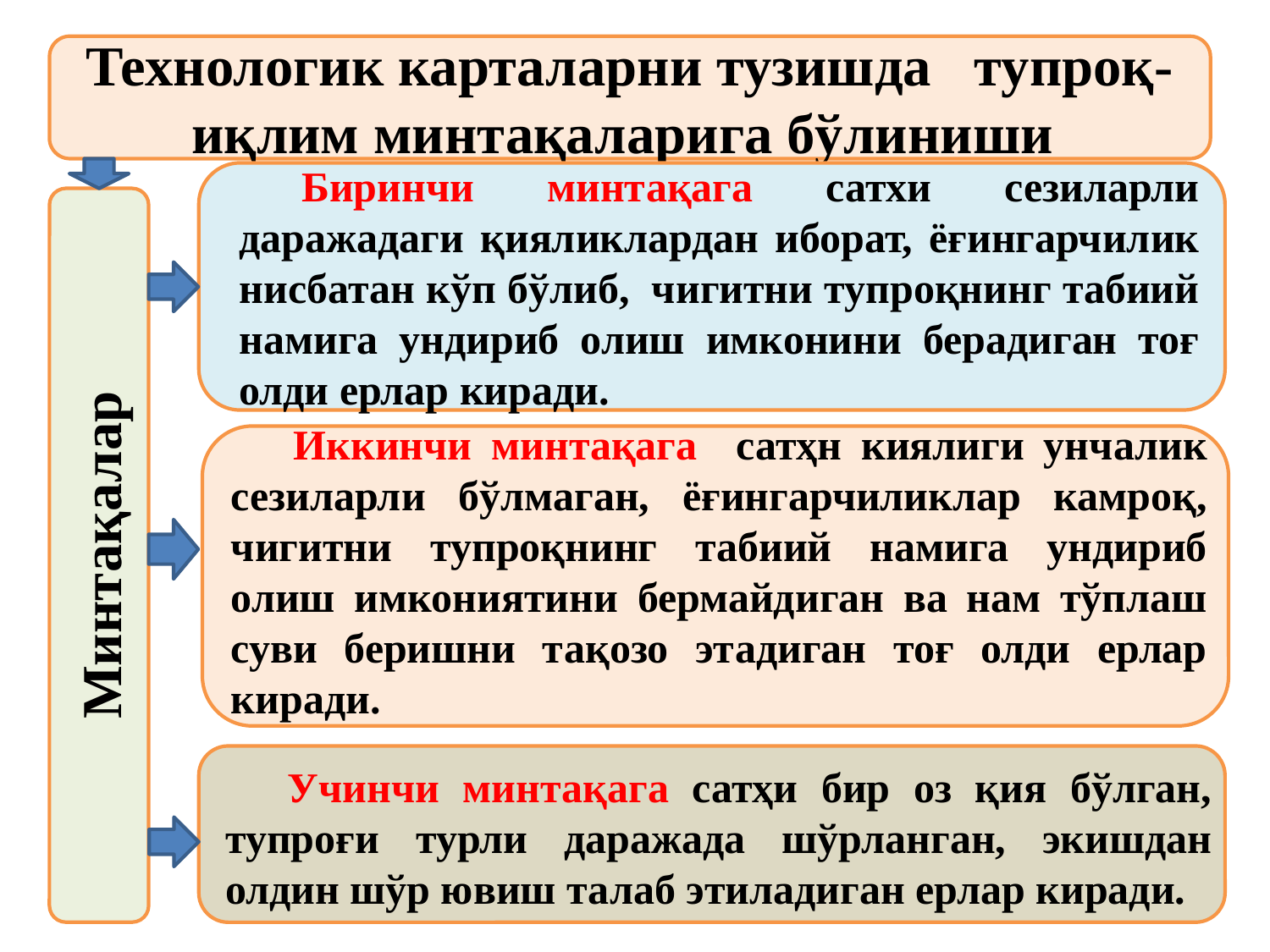

Технологик карталарни тузишда   тупроқ-иқлим минтақаларига бўлиниши
Биринчи минтақага сатхи сезиларли даражадаги қияликлардан иборат, ёғингарчилик нисбатан кўп бўлиб,  чигитни тупроқнинг табиий намига ундириб олиш имконини берадиган тоғ олди ерлар киради.

Минтақалар

Иккинчи минтақага  сатҳн киялиги унчалик сезиларли бўлмаган, ёғингарчиликлар камроқ, чигитни тупроқнинг табиий намига ундириб олиш имкониятини бермайдиган ва нам тўплаш суви беришни тақозо этадиган тоғ олди ерлар киради.

Учинчи минтақага сатҳи бир оз қия бўлган, тупроғи турли даражада шўрланган, экишдан олдин шўр ювиш талаб этиладиган ерлар киради.